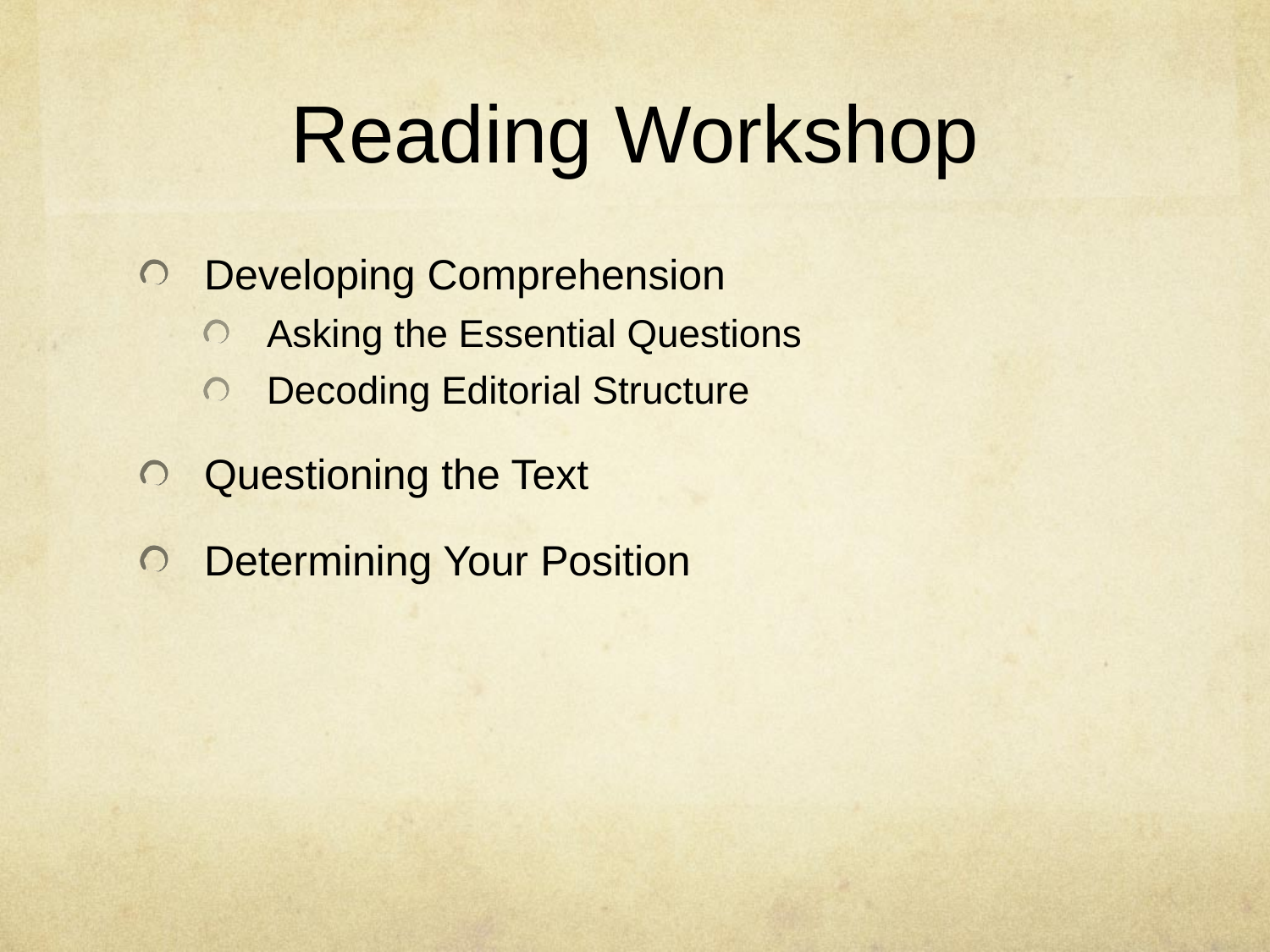

# Reading Workshop
Developing Comprehension
Asking the Essential Questions
Decoding Editorial Structure
Questioning the Text
Determining Your Position